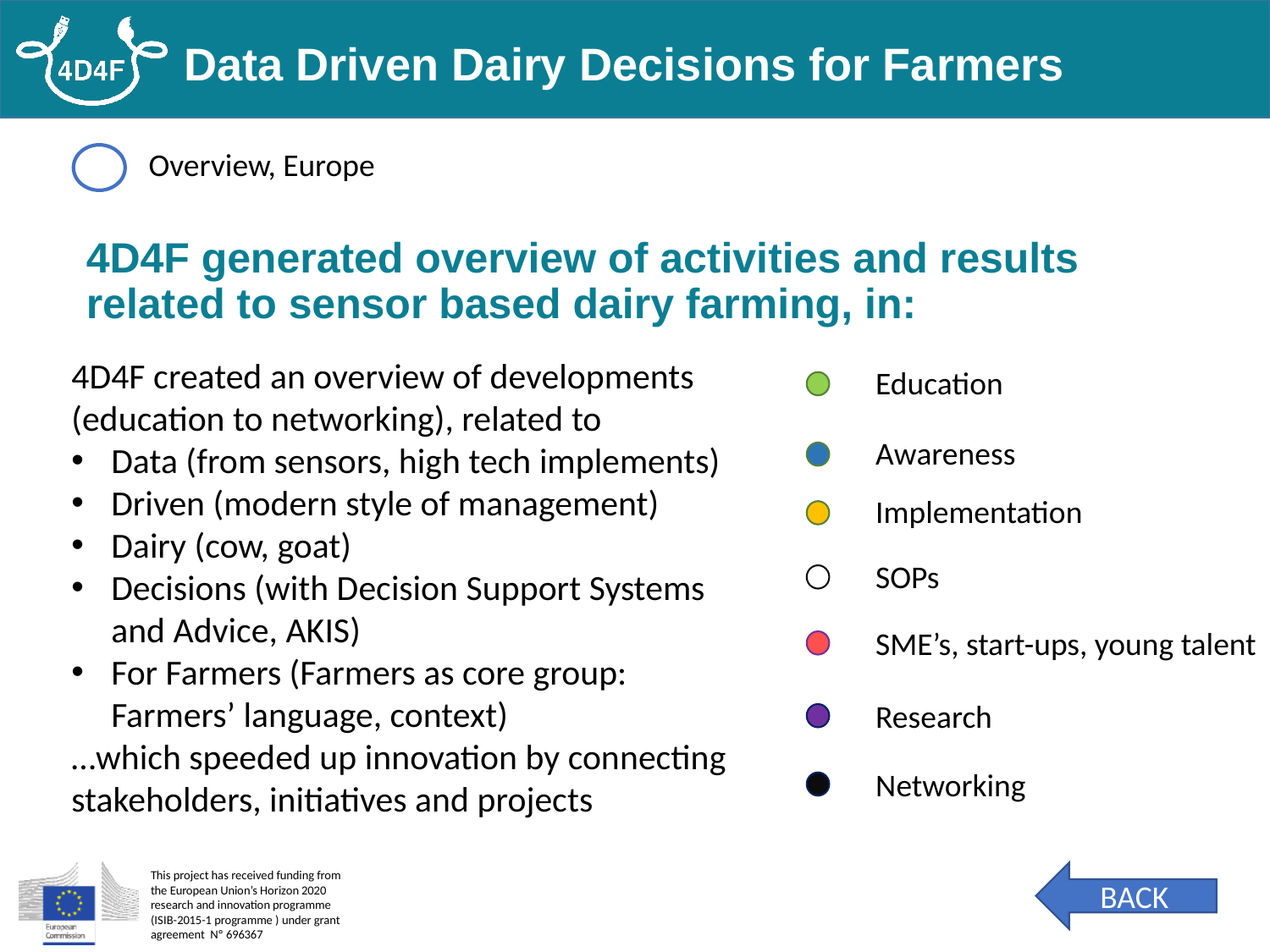

Overview, Europe

# 4D4F generated overview of activities and results  related to sensor based dairy farming, in:
4D4F created an overview of developments (education to networking), related to
Data (from sensors, high tech implements)
Driven (modern style of management)
Dairy (cow, goat)
Decisions (with Decision Support Systems and Advice, AKIS)
For Farmers (Farmers as core group: Farmers’ language, context)
…which speeded up innovation by connecting stakeholders, initiatives and projects
Education

Awareness

Implementation

SOPs

SME’s, start-ups, young talent

Research

Networking

BACK